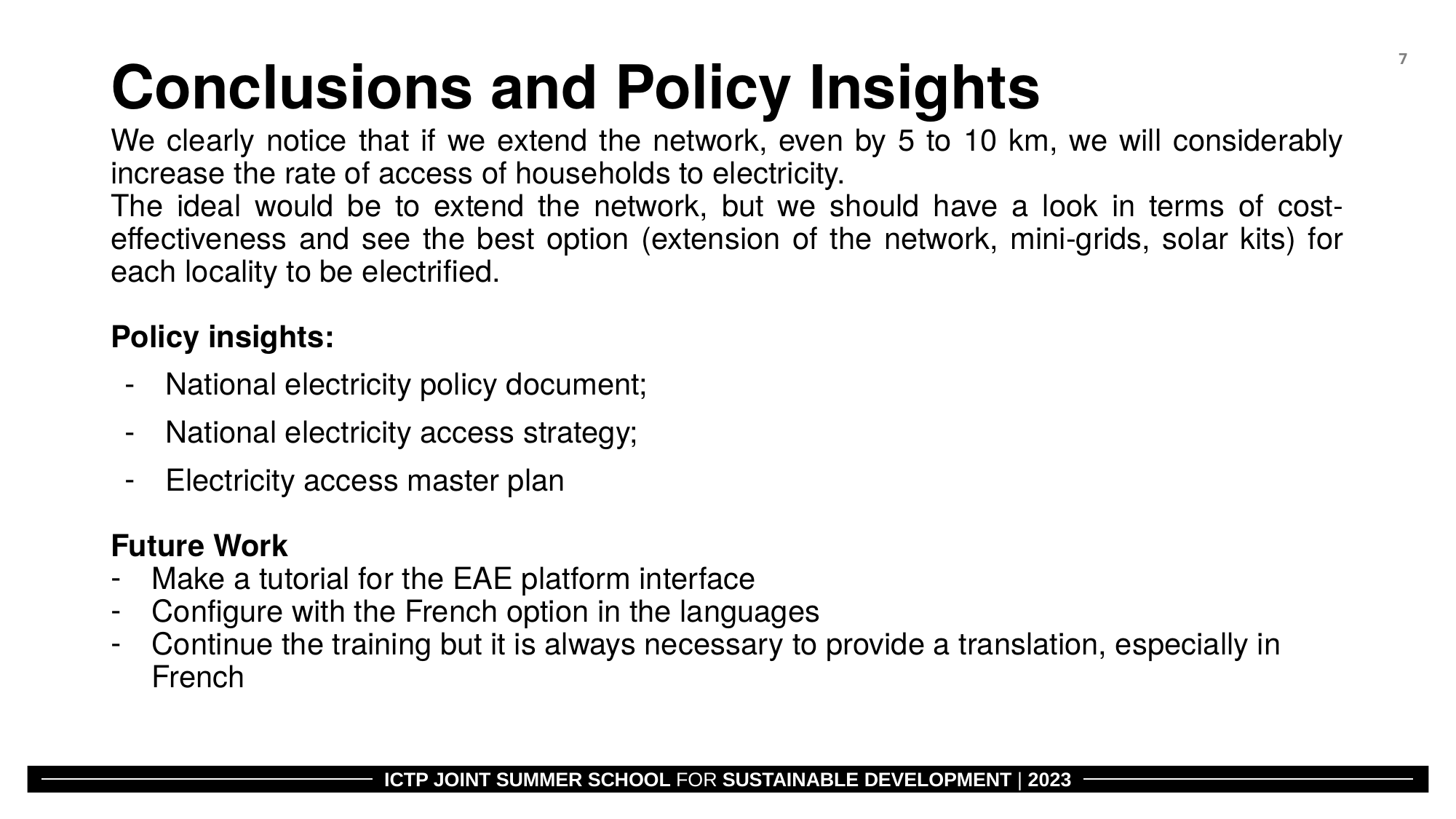

# Conclusions and Policy Insights
We clearly notice that if we extend the network, even by 5 to 10 km, we will considerably increase the rate of access of households to electricity.
The ideal would be to extend the network, but we should have a look in terms of cost-effectiveness and see the best option (extension of the network, mini-grids, solar kits) for each locality to be electrified.

Policy insights:
National electricity policy document;
National electricity access strategy;
Electricity access master plan

Future Work
Make a tutorial for the EAE platform interface
Configure with the French option in the languages
Continue the training but it is always necessary to provide a translation, especially in French